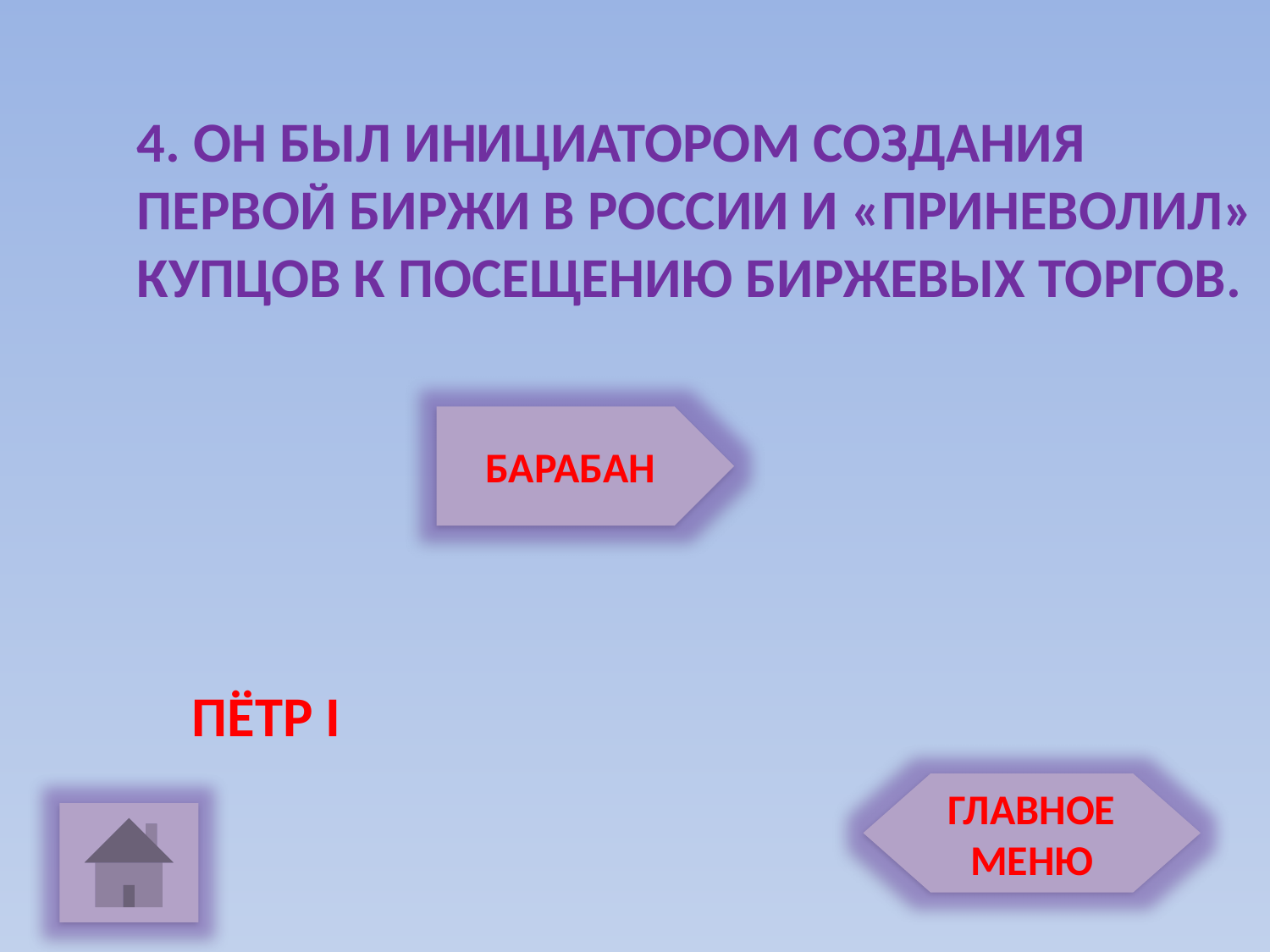

4. ОН БЫЛ ИНИЦИАТОРОМ СОЗДАНИЯ
ПЕРВОЙ БИРЖИ В РОССИИ И «ПРИНЕВОЛИЛ»
КУПЦОВ К ПОСЕЩЕНИЮ БИРЖЕВЫХ ТОРГОВ.
БАРАБАН
ПЁТР I
ГЛАВНОЕ МЕНЮ